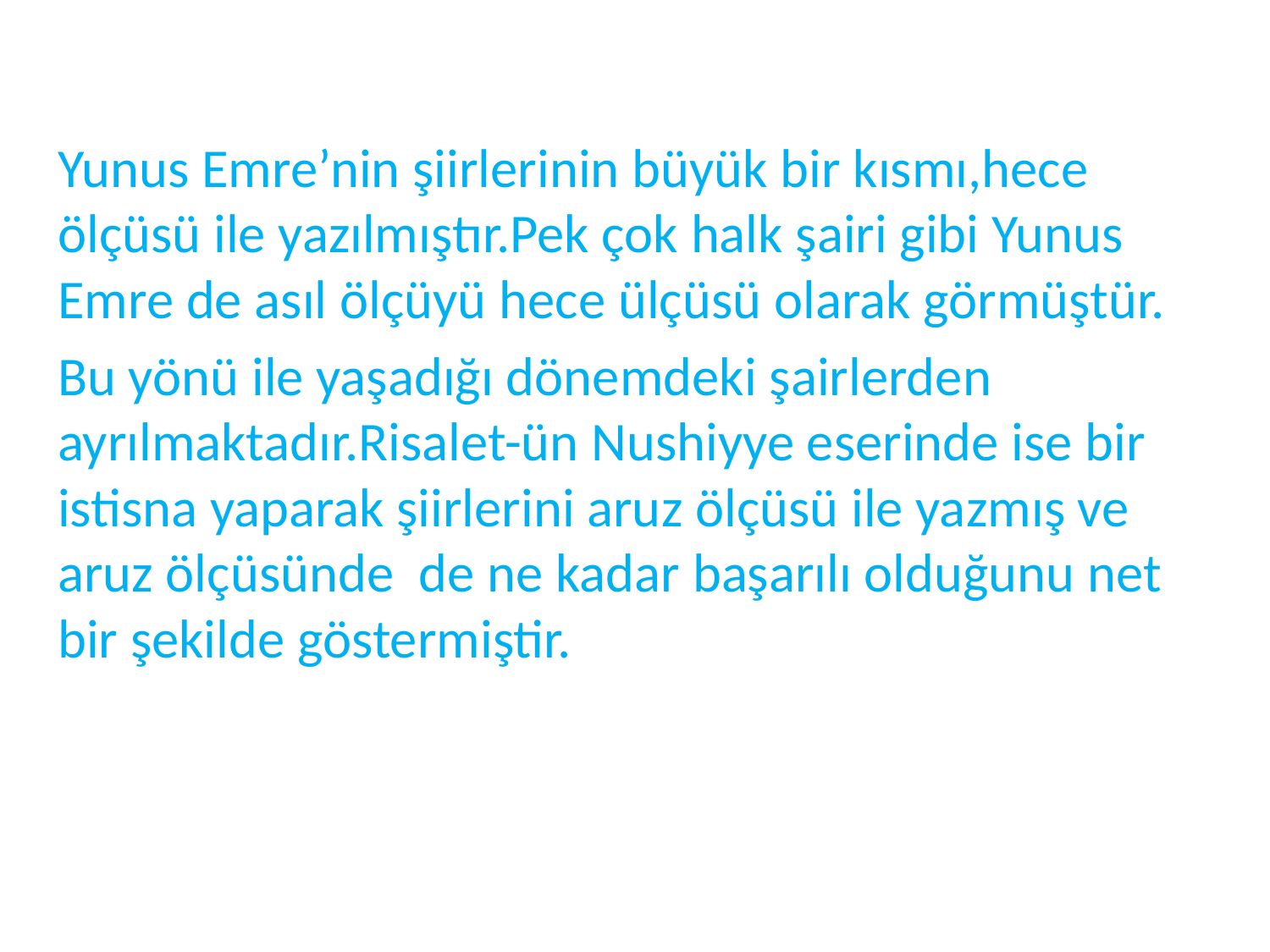

Yunus Emre’nin şiirlerinin büyük bir kısmı,hece ölçüsü ile yazılmıştır.Pek çok halk şairi gibi Yunus Emre de asıl ölçüyü hece ülçüsü olarak görmüştür.
Bu yönü ile yaşadığı dönemdeki şairlerden ayrılmaktadır.Risalet-ün Nushiyye eserinde ise bir istisna yaparak şiirlerini aruz ölçüsü ile yazmış ve aruz ölçüsünde  de ne kadar başarılı olduğunu net bir şekilde göstermiştir.